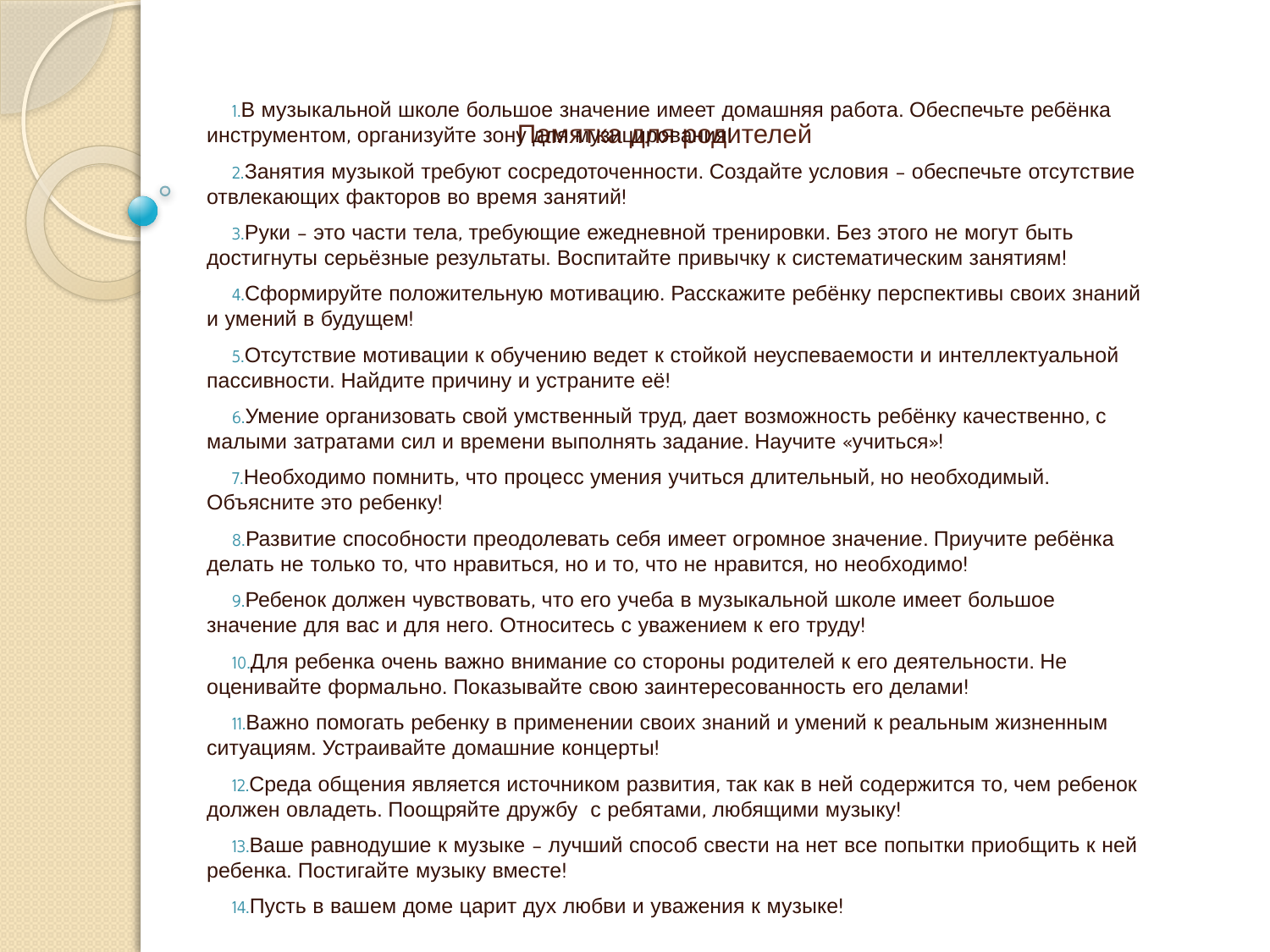

# Памятка для родителей
В музыкальной школе большое значение имеет домашняя работа. Обеспечьте ребёнка инструментом, организуйте зону для музицирования!
Занятия музыкой требуют сосредоточенности. Создайте условия – обеспечьте отсутствие отвлекающих факторов во время занятий!
Руки – это части тела, требующие ежедневной тренировки. Без этого не могут быть достигнуты серьёзные результаты. Воспитайте привычку к систематическим занятиям!
Сформируйте положительную мотивацию. Расскажите ребёнку перспективы своих знаний и умений в будущем!
Отсутствие мотивации к обучению ведет к стойкой неуспеваемости и интеллектуальной пассивности. Найдите причину и устраните её!
Умение организовать свой умственный труд, дает возможность ребёнку качественно, с малыми затратами сил и времени выполнять задание. Научите «учиться»!
Необходимо помнить, что процесс умения учиться длительный, но необходимый. Объясните это ребенку!
Развитие способности преодолевать себя имеет огромное значение. Приучите ребёнка делать не только то, что нравиться, но и то, что не нравится, но необходимо!
Ребенок должен чувствовать, что его учеба в музыкальной школе имеет большое значение для вас и для него. Относитесь с уважением к его труду!
Для ребенка очень важно внимание со стороны родителей к его деятельности. Не оценивайте формально. Показывайте свою заинтересованность его делами!
Важно помогать ребенку в применении своих знаний и умений к реальным жизненным ситуациям. Устраивайте домашние концерты!
Среда общения является источником развития, так как в ней содержится то, чем ребенок должен овладеть. Поощряйте дружбу  с ребятами, любящими музыку!
Ваше равнодушие к музыке – лучший способ свести на нет все попытки приобщить к ней ребенка. Постигайте музыку вместе!
Пусть в вашем доме царит дух любви и уважения к музыке!